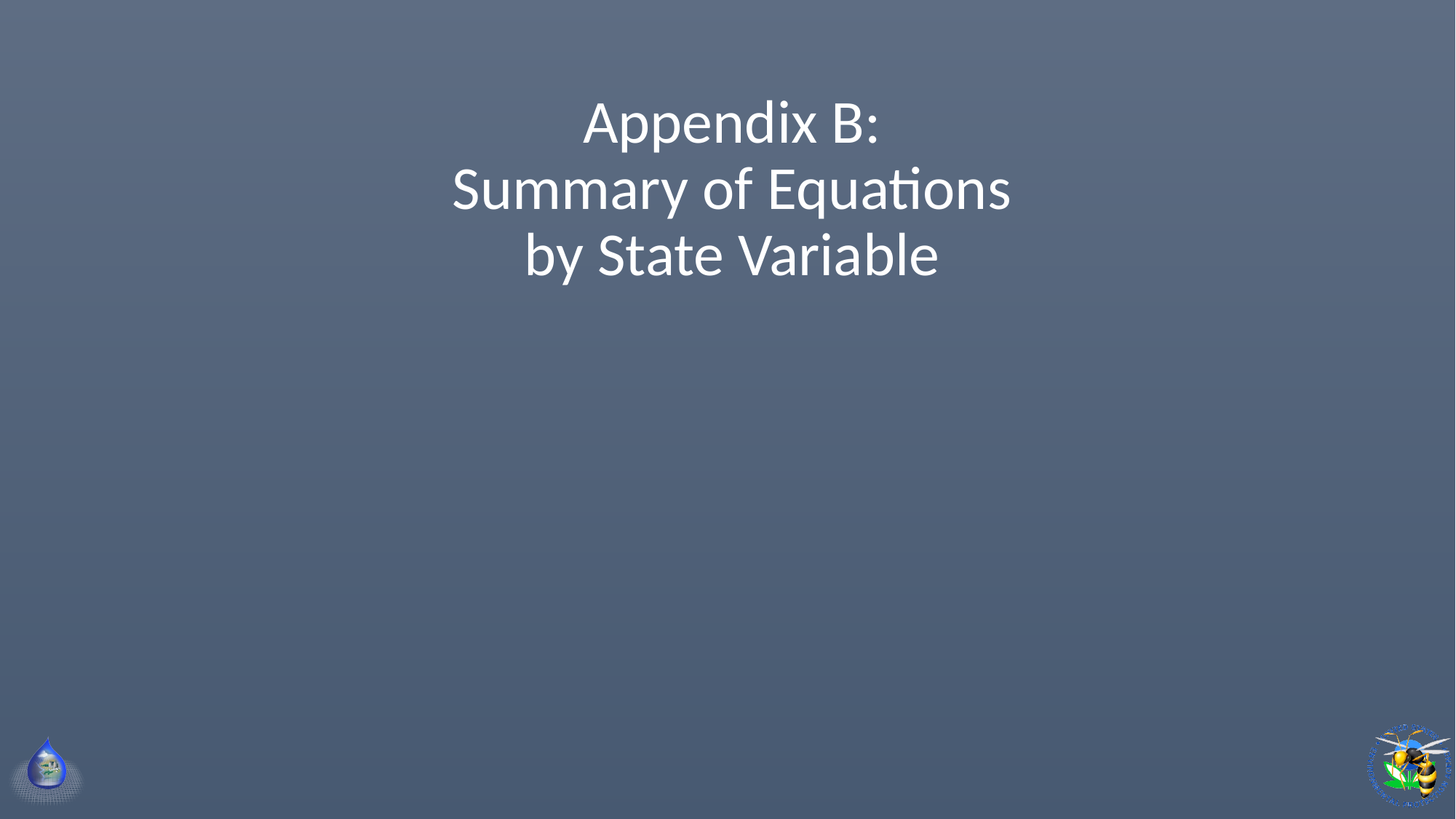

# Appendix B: Summary of Equations by State Variable